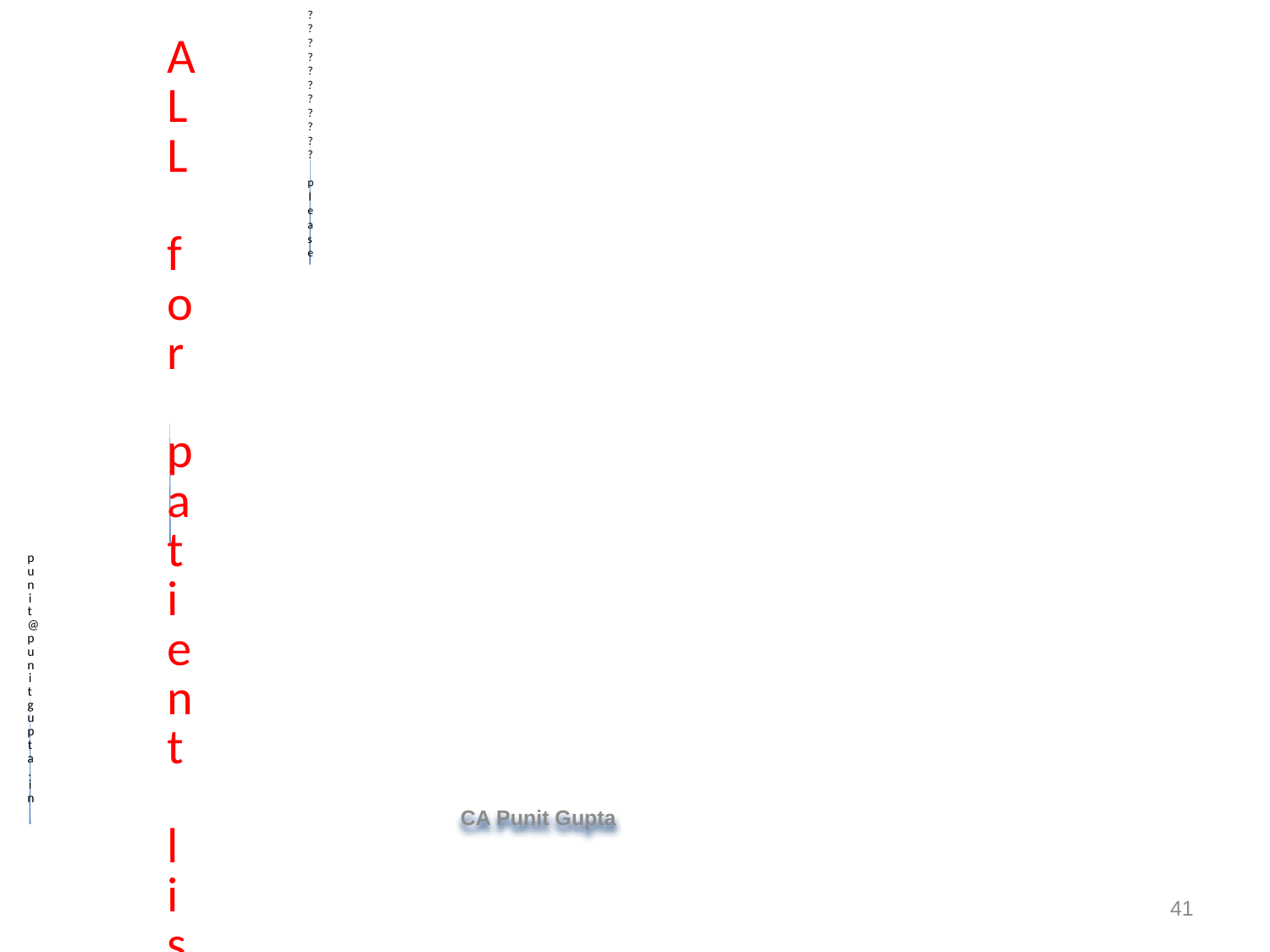

??????????? please
punit@punitgupta.in
CA Punit Gupta
41